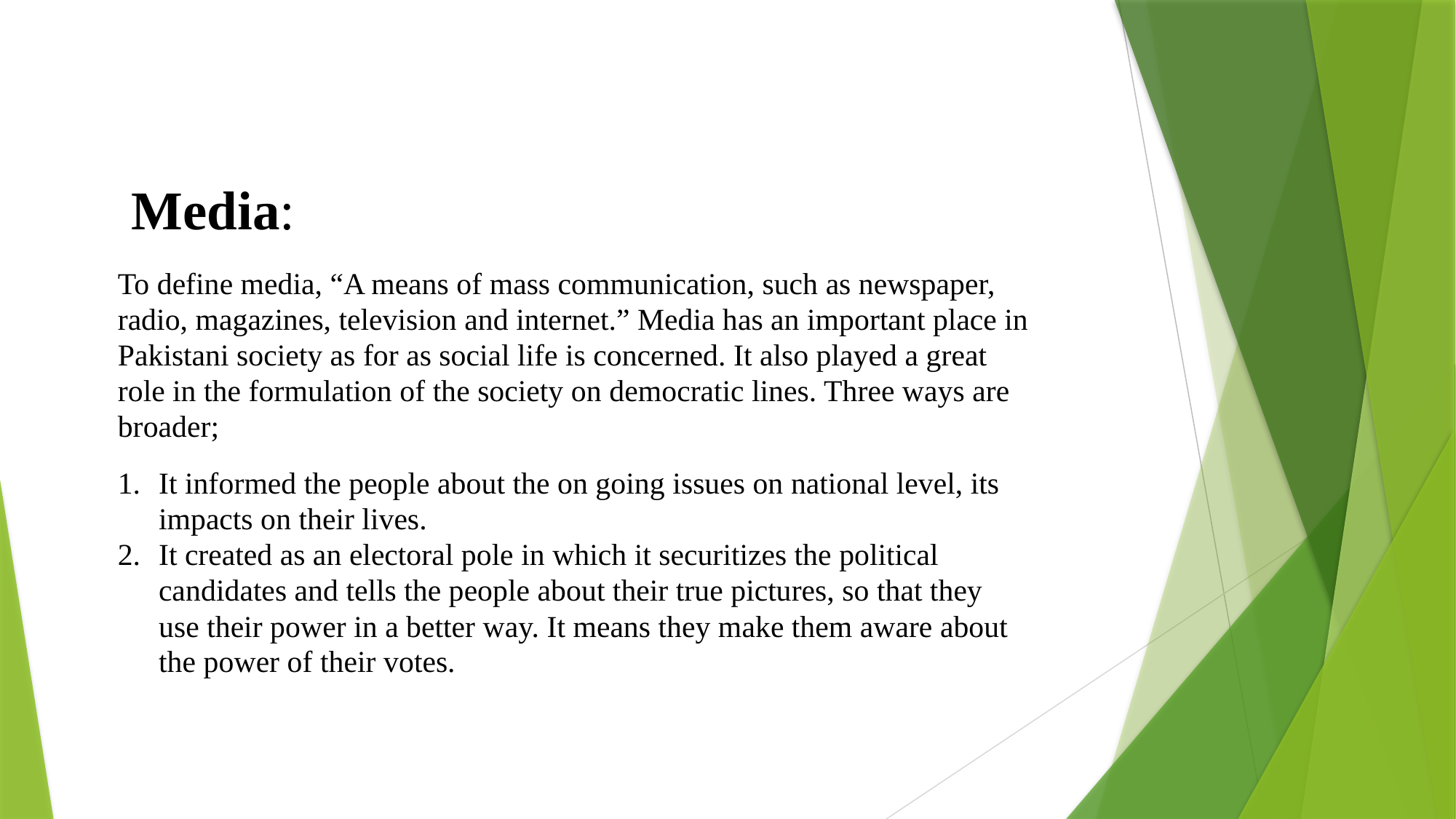

Media:
To define media, “A means of mass communication, such as newspaper, radio, magazines, television and internet.” Media has an important place in Pakistani society as for as social life is concerned. It also played a great role in the formulation of the society on democratic lines. Three ways are broader;
It informed the people about the on going issues on national level, its impacts on their lives.
It created as an electoral pole in which it securitizes the political candidates and tells the people about their true pictures, so that they use their power in a better way. It means they make them aware about the power of their votes.